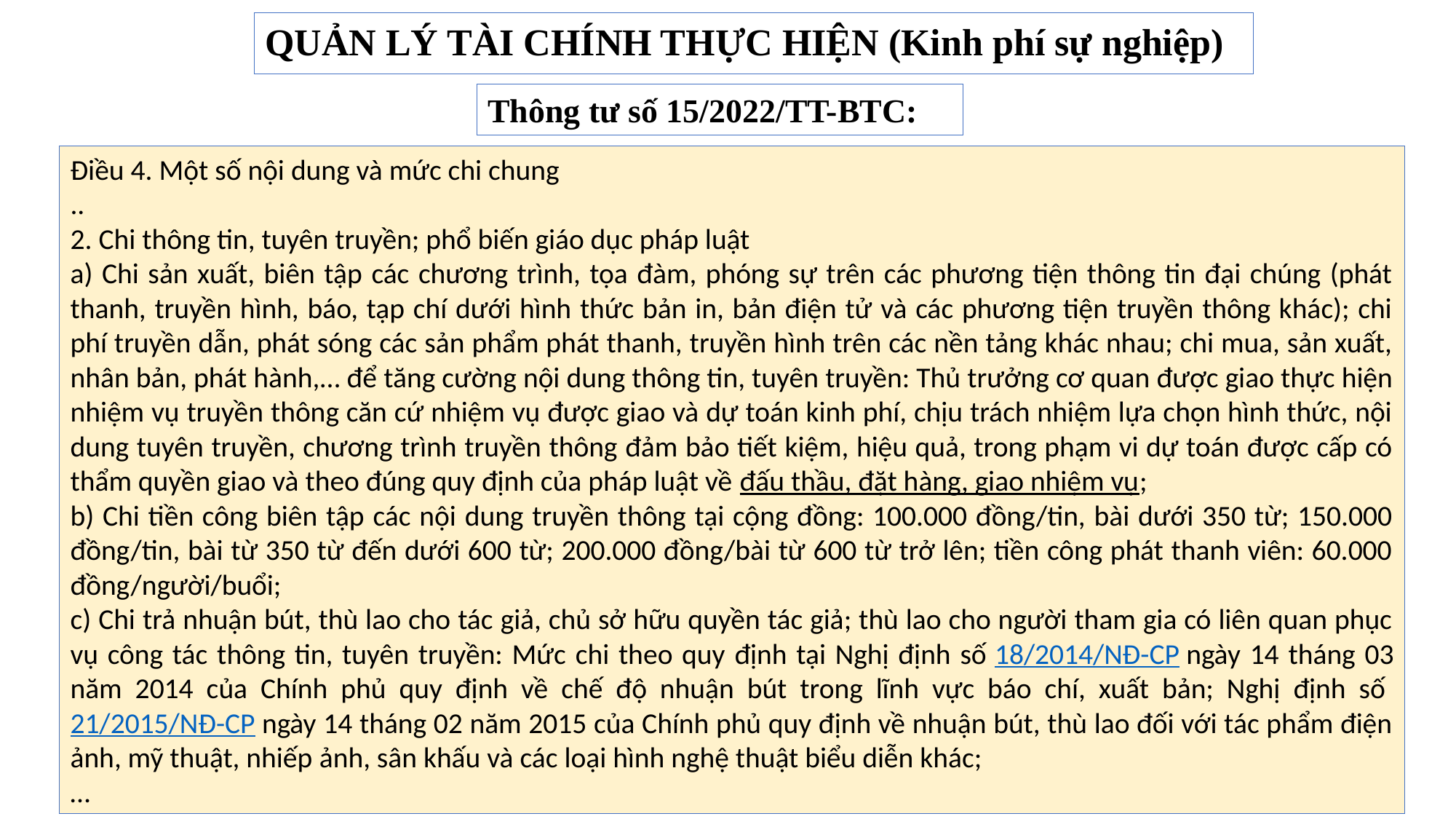

# QUẢN LÝ TÀI CHÍNH THỰC HIỆN (Kinh phí sự nghiệp)
Thông tư số 15/2022/TT-BTC:
Điều 4. Một số nội dung và mức chi chung
..
2. Chi thông tin, tuyên truyền; phổ biến giáo dục pháp luật
a) Chi sản xuất, biên tập các chương trình, tọa đàm, phóng sự trên các phương tiện thông tin đại chúng (phát thanh, truyền hình, báo, tạp chí dưới hình thức bản in, bản điện tử và các phương tiện truyền thông khác); chi phí truyền dẫn, phát sóng các sản phẩm phát thanh, truyền hình trên các nền tảng khác nhau; chi mua, sản xuất, nhân bản, phát hành,… để tăng cường nội dung thông tin, tuyên truyền: Thủ trưởng cơ quan được giao thực hiện nhiệm vụ truyền thông căn cứ nhiệm vụ được giao và dự toán kinh phí, chịu trách nhiệm lựa chọn hình thức, nội dung tuyên truyền, chương trình truyền thông đảm bảo tiết kiệm, hiệu quả, trong phạm vi dự toán được cấp có thẩm quyền giao và theo đúng quy định của pháp luật về đấu thầu, đặt hàng, giao nhiệm vụ;
b) Chi tiền công biên tập các nội dung truyền thông tại cộng đồng: 100.000 đồng/tin, bài dưới 350 từ; 150.000 đồng/tin, bài từ 350 từ đến dưới 600 từ; 200.000 đồng/bài từ 600 từ trở lên; tiền công phát thanh viên: 60.000 đồng/người/buổi;
c) Chi trả nhuận bút, thù lao cho tác giả, chủ sở hữu quyền tác giả; thù lao cho người tham gia có liên quan phục vụ công tác thông tin, tuyên truyền: Mức chi theo quy định tại Nghị định số 18/2014/NĐ-CP ngày 14 tháng 03 năm 2014 của Chính phủ quy định về chế độ nhuận bút trong lĩnh vực báo chí, xuất bản; Nghị định số 21/2015/NĐ-CP ngày 14 tháng 02 năm 2015 của Chính phủ quy định về nhuận bút, thù lao đối với tác phẩm điện ảnh, mỹ thuật, nhiếp ảnh, sân khấu và các loại hình nghệ thuật biểu diễn khác;
…